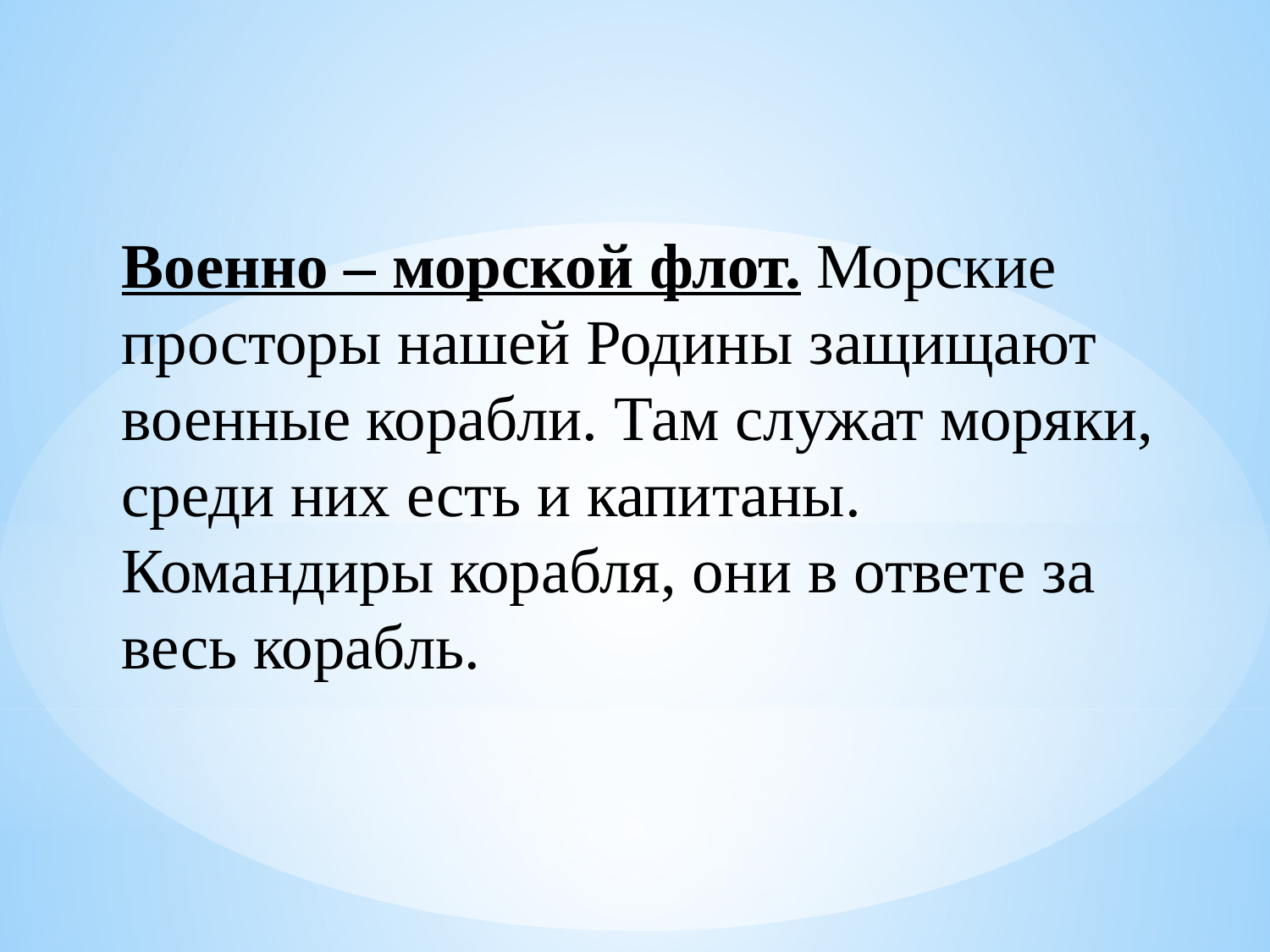

Военно – морской флот. Морские просторы нашей Родины защищают военные корабли. Там служат моряки, среди них есть и капитаны.
Командиры корабля, они в ответе за весь корабль.